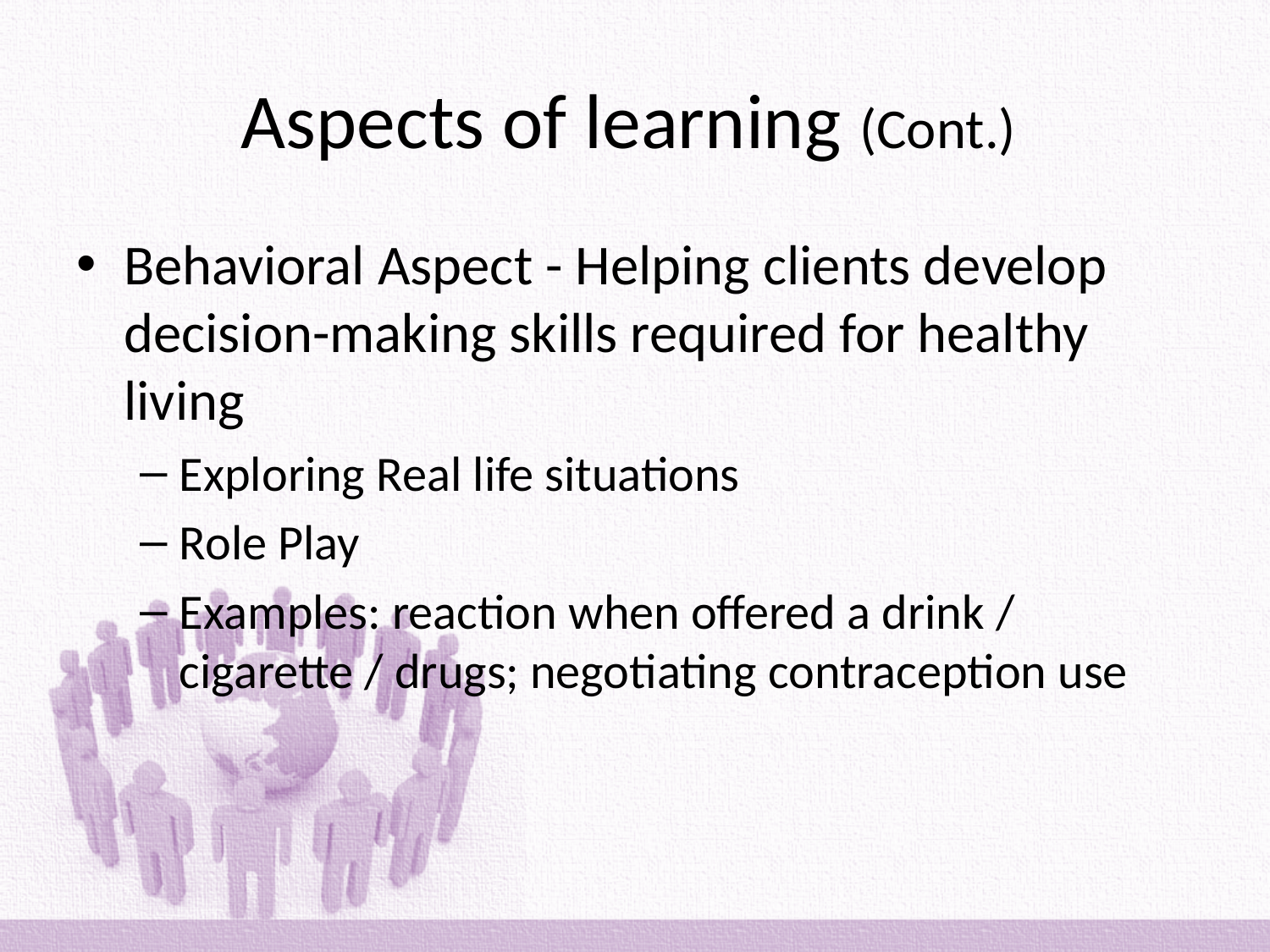

# Aspects of learning (Cont.)
Behavioral Aspect - Helping clients develop decision-making skills required for healthy living
Exploring Real life situations
Role Play
Examples: reaction when offered a drink / cigarette / drugs; negotiating contraception use